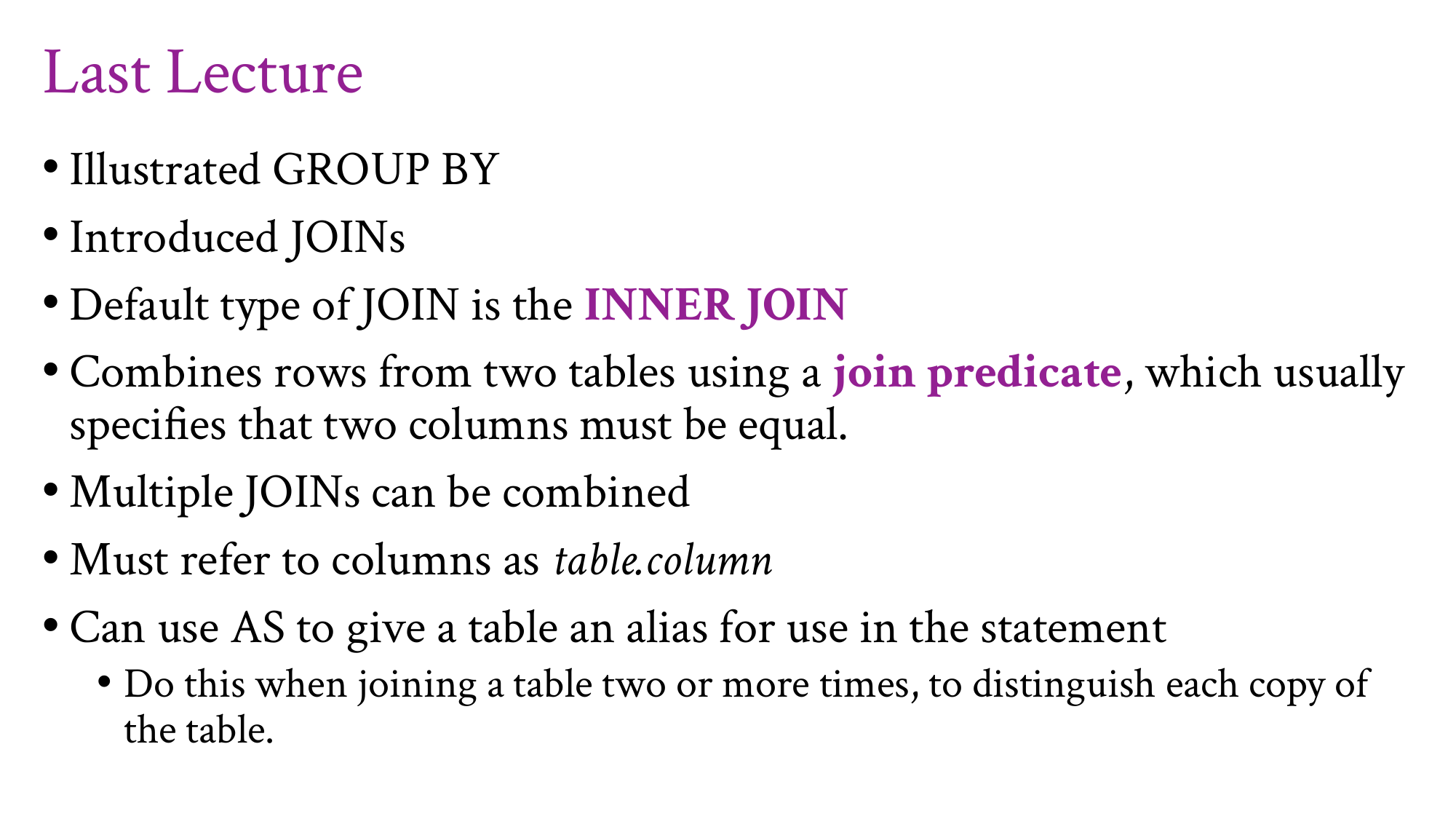

# Last Lecture
Illustrated GROUP BY
Introduced JOINs
Default type of JOIN is the INNER JOIN
Combines rows from two tables using a join predicate, which usually specifies that two columns must be equal.
Multiple JOINs can be combined
Must refer to columns as table.column
Can use AS to give a table an alias for use in the statement
Do this when joining a table two or more times, to distinguish each copy of the table.